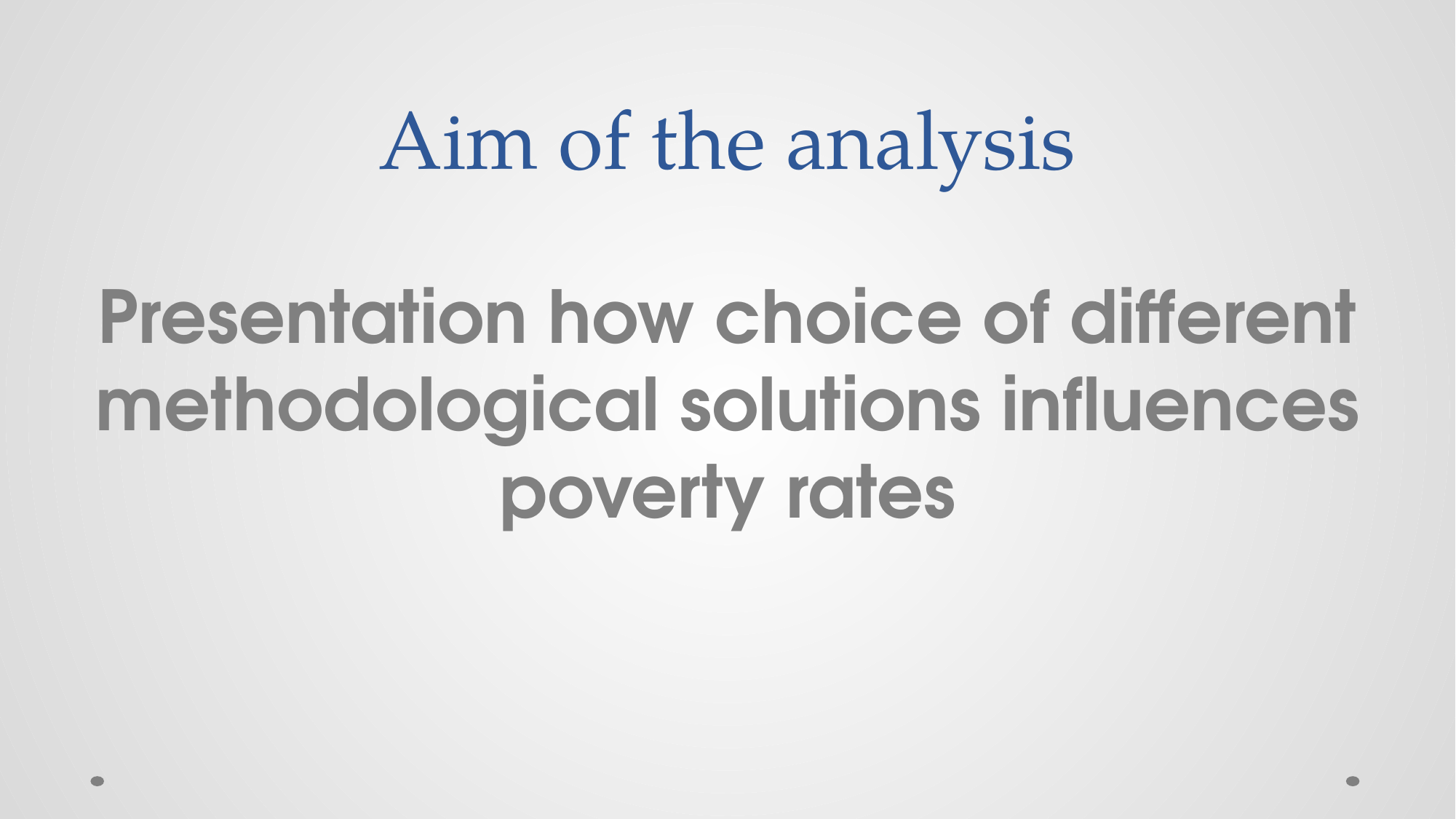

# Aim of the analysis
Presentation how choice of different methodological solutions influences poverty rates